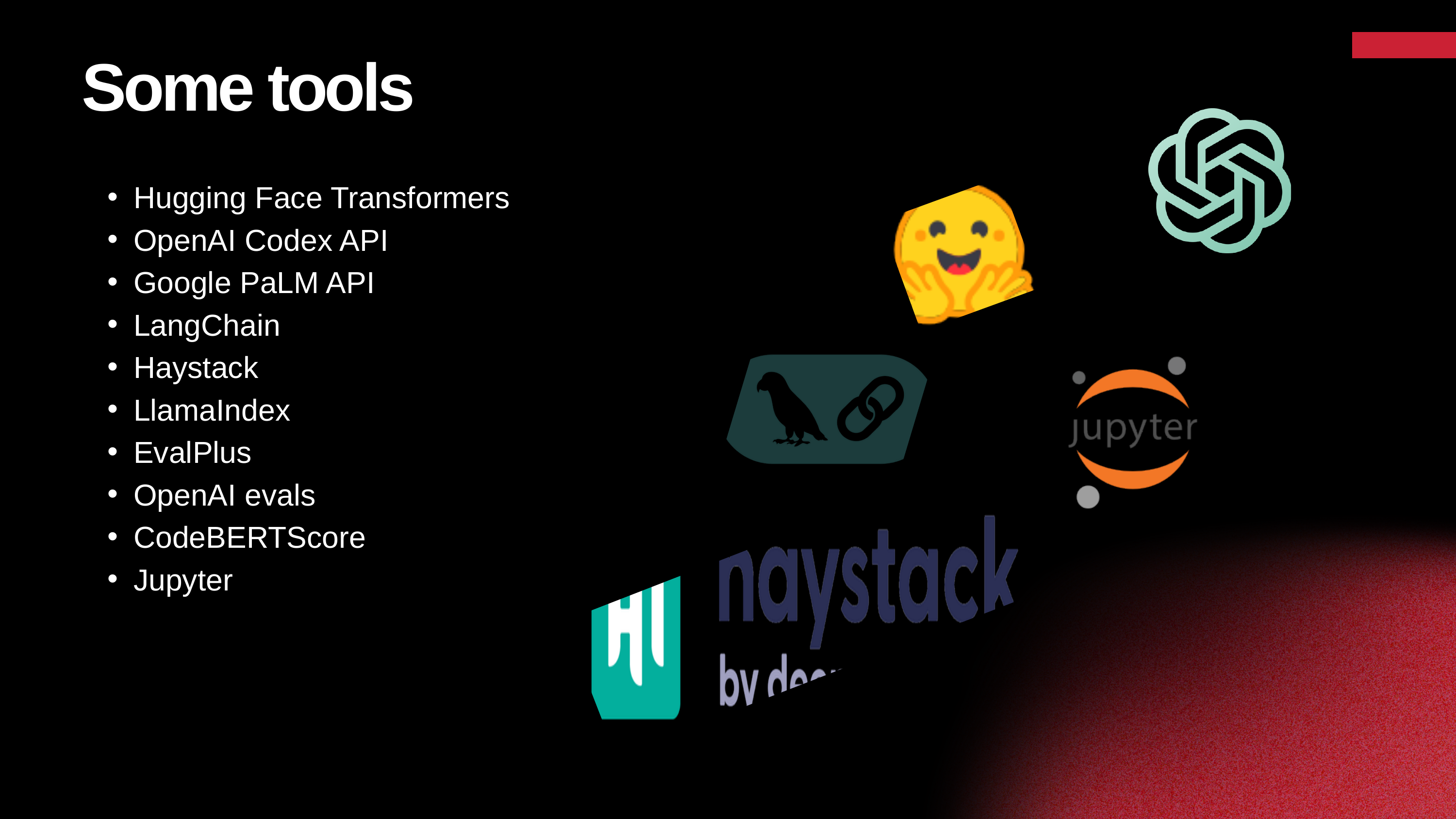

Some tools

Hugging Face Transformers
OpenAI Codex API
Google PaLM API
LangChain
Haystack
LlamaIndex
EvalPlus
OpenAI evals
CodeBERTScore
Jupyter